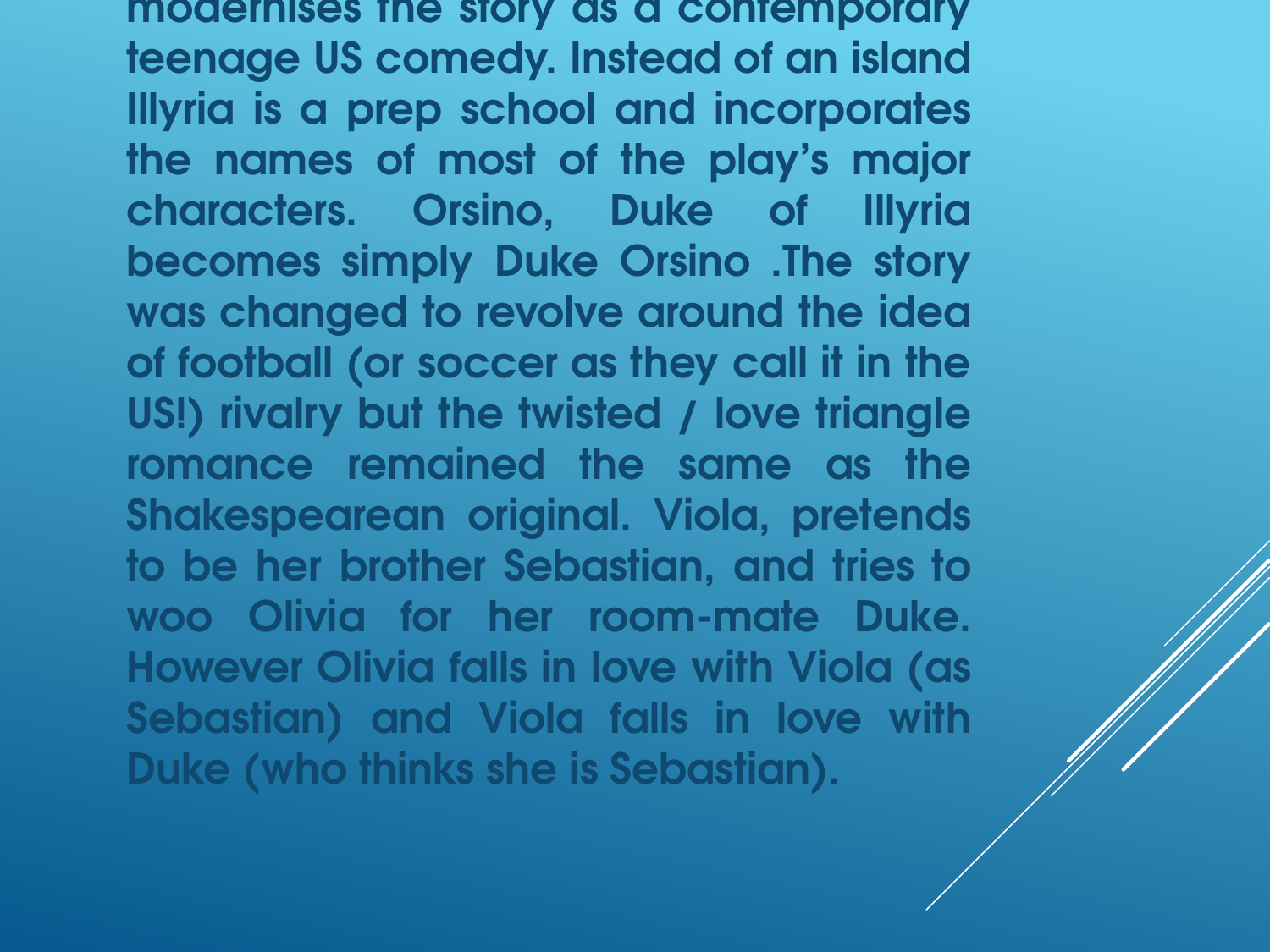

3. The 2006 film She’s the Man (staring Amanda Bynes and Channing Tatum) modernises the story as a contemporary teenage US comedy. Instead of an island Illyria is a prep school and incorporates the names of most of the play’s major characters. Orsino, Duke of Illyria becomes simply Duke Orsino .The story was changed to revolve around the idea of football (or soccer as they call it in the US!) rivalry but the twisted / love triangle romance remained the same as the Shakespearean original. Viola, pretends to be her brother Sebastian, and tries to woo Olivia for her room-mate Duke. However Olivia falls in love with Viola (as Sebastian) and Viola falls in love with Duke (who thinks she is Sebastian).
#